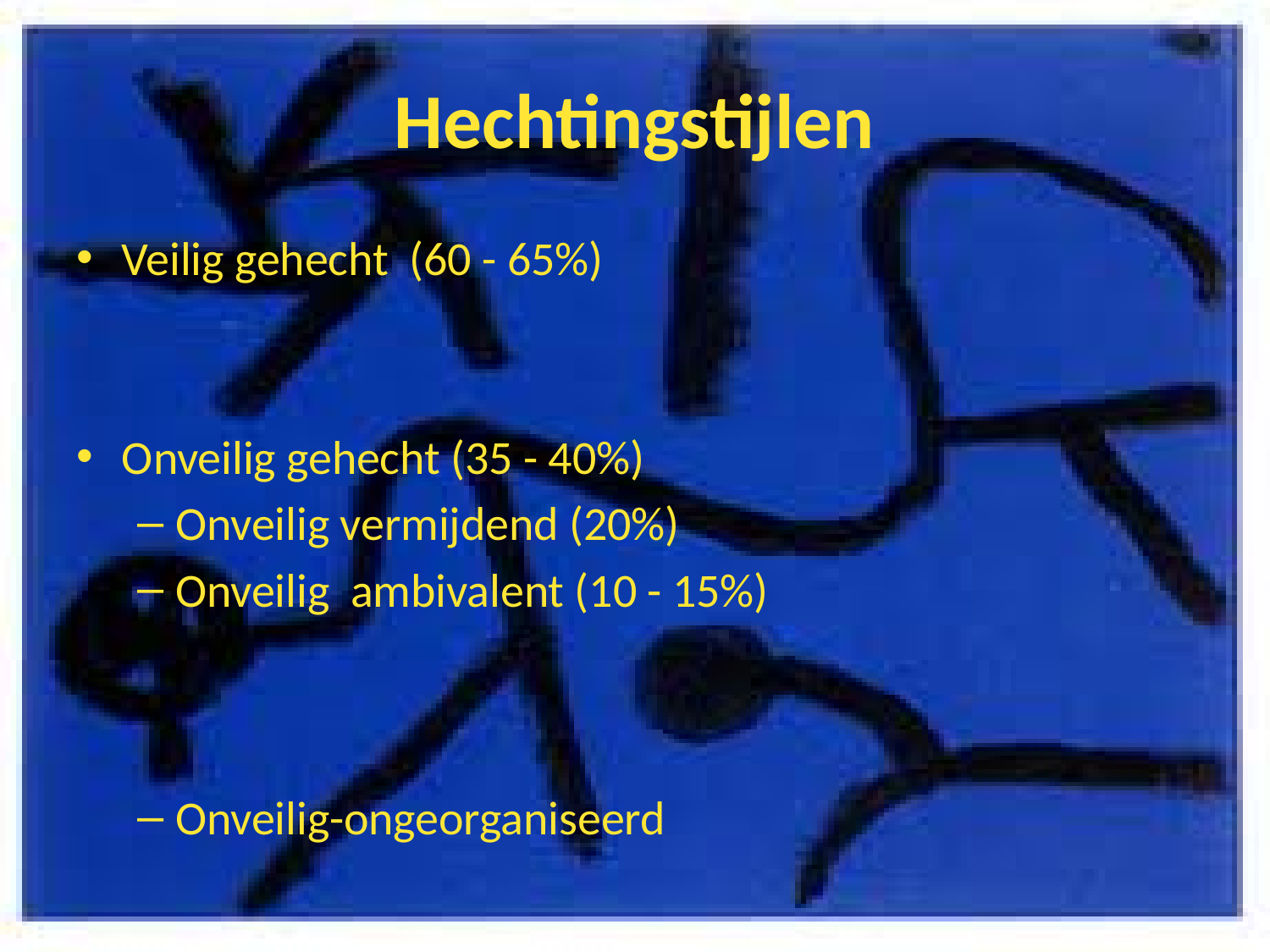

# Hechtingstijlen
Veilig gehecht  (60 - 65%)

Onveilig gehecht (35 - 40%)
Onveilig vermijdend (20%)
Onveilig  ambivalent (10 - 15%)

Onveilig-ongeorganiseerd